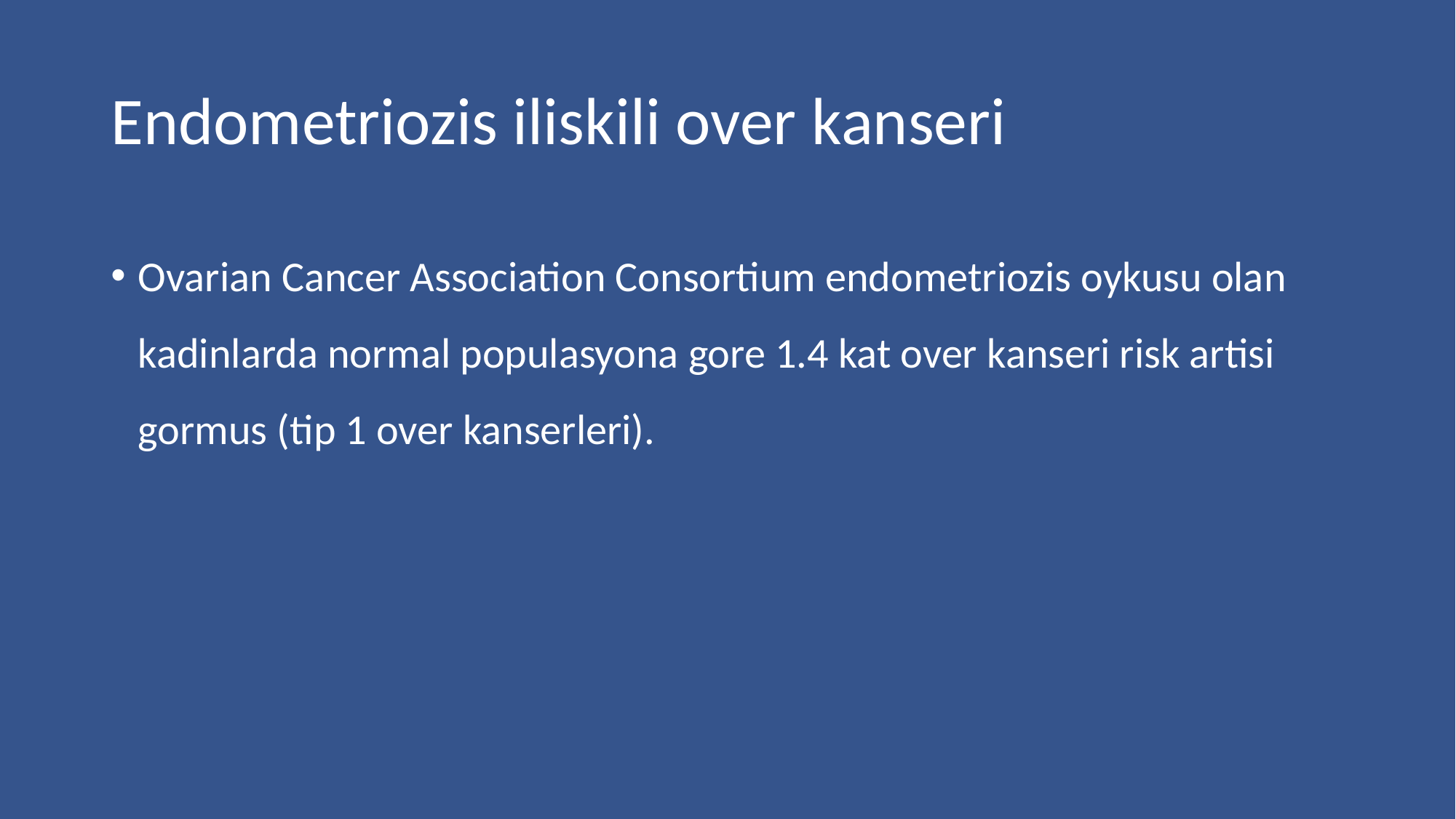

# Endometriozis iliskili over kanseri
Ovarian Cancer Association Consortium endometriozis oykusu olan kadinlarda normal populasyona gore 1.4 kat over kanseri risk artisi gormus (tip 1 over kanserleri).